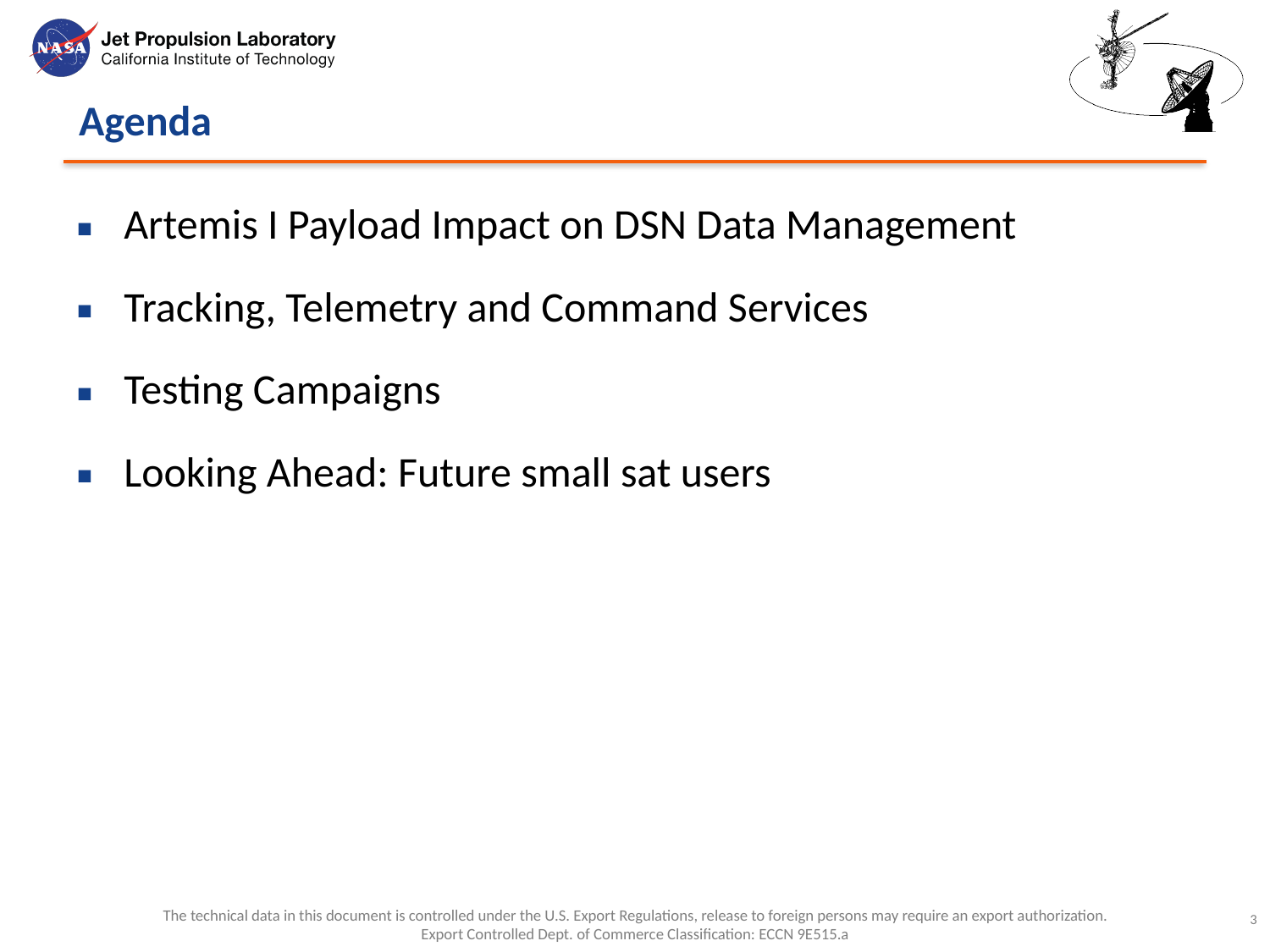

Agenda
Artemis I Payload Impact on DSN Data Management
Tracking, Telemetry and Command Services
Testing Campaigns
Looking Ahead: Future small sat users